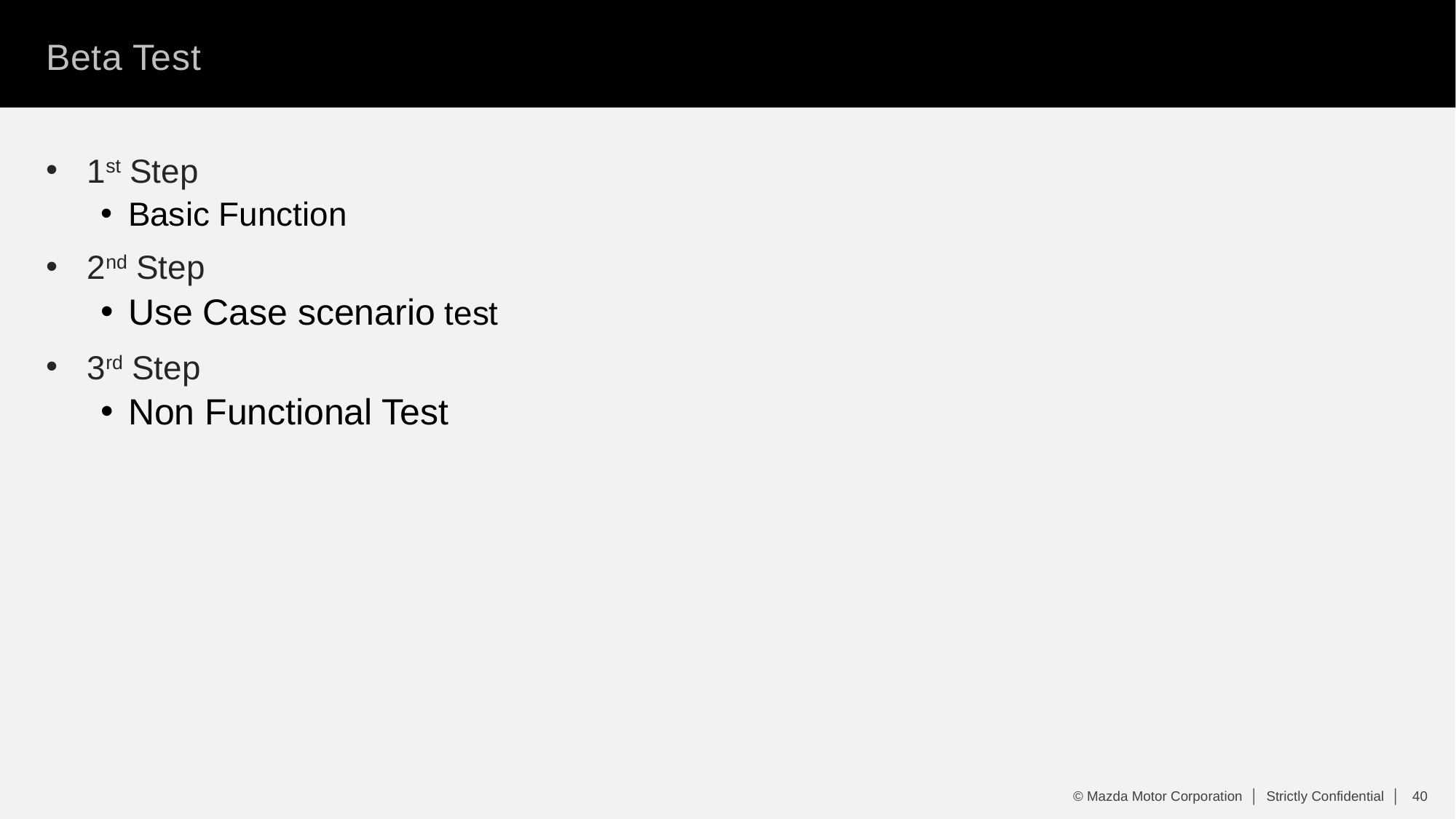

Beta Test
1st Step
Basic Function
2nd Step
Use Case scenario test
3rd Step
Non Functional Test
 © Mazda Motor Corporation  │  Strictly Confidential  │
40